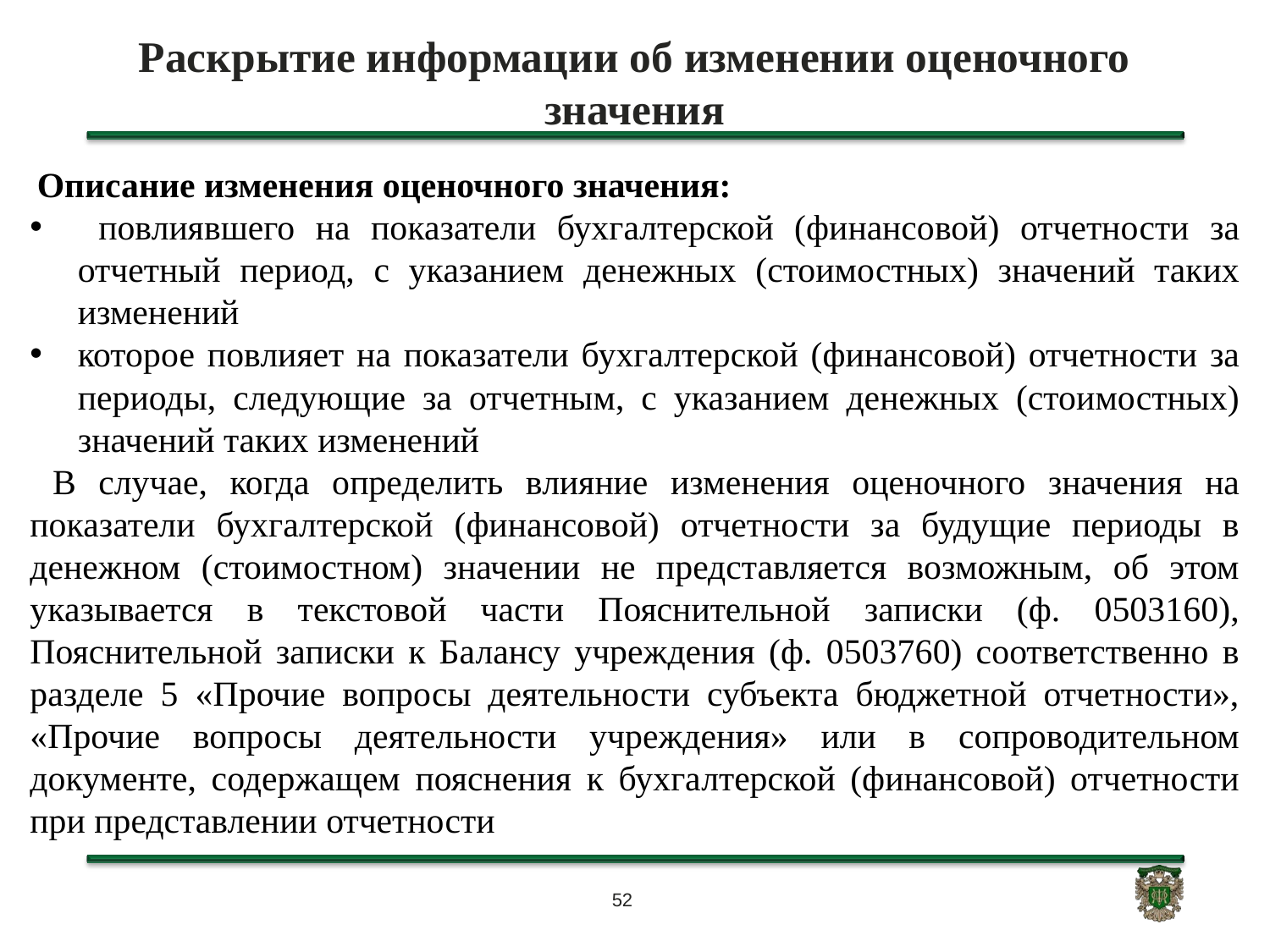

# Раскрытие информации об изменении оценочного значения
 Описание изменения оценочного значения:
 повлиявшего на показатели бухгалтерской (финансовой) отчетности за отчетный период, с указанием денежных (стоимостных) значений таких изменений
которое повлияет на показатели бухгалтерской (финансовой) отчетности за периоды, следующие за отчетным, с указанием денежных (стоимостных) значений таких изменений
 В случае, когда определить влияние изменения оценочного значения на показатели бухгалтерской (финансовой) отчетности за будущие периоды в денежном (стоимостном) значении не представляется возможным, об этом указывается в текстовой части Пояснительной записки (ф. 0503160), Пояснительной записки к Балансу учреждения (ф. 0503760) соответственно в разделе 5 «Прочие вопросы деятельности субъекта бюджетной отчетности», «Прочие вопросы деятельности учреждения» или в сопроводительном документе, содержащем пояснения к бухгалтерской (финансовой) отчетности при представлении отчетности

52